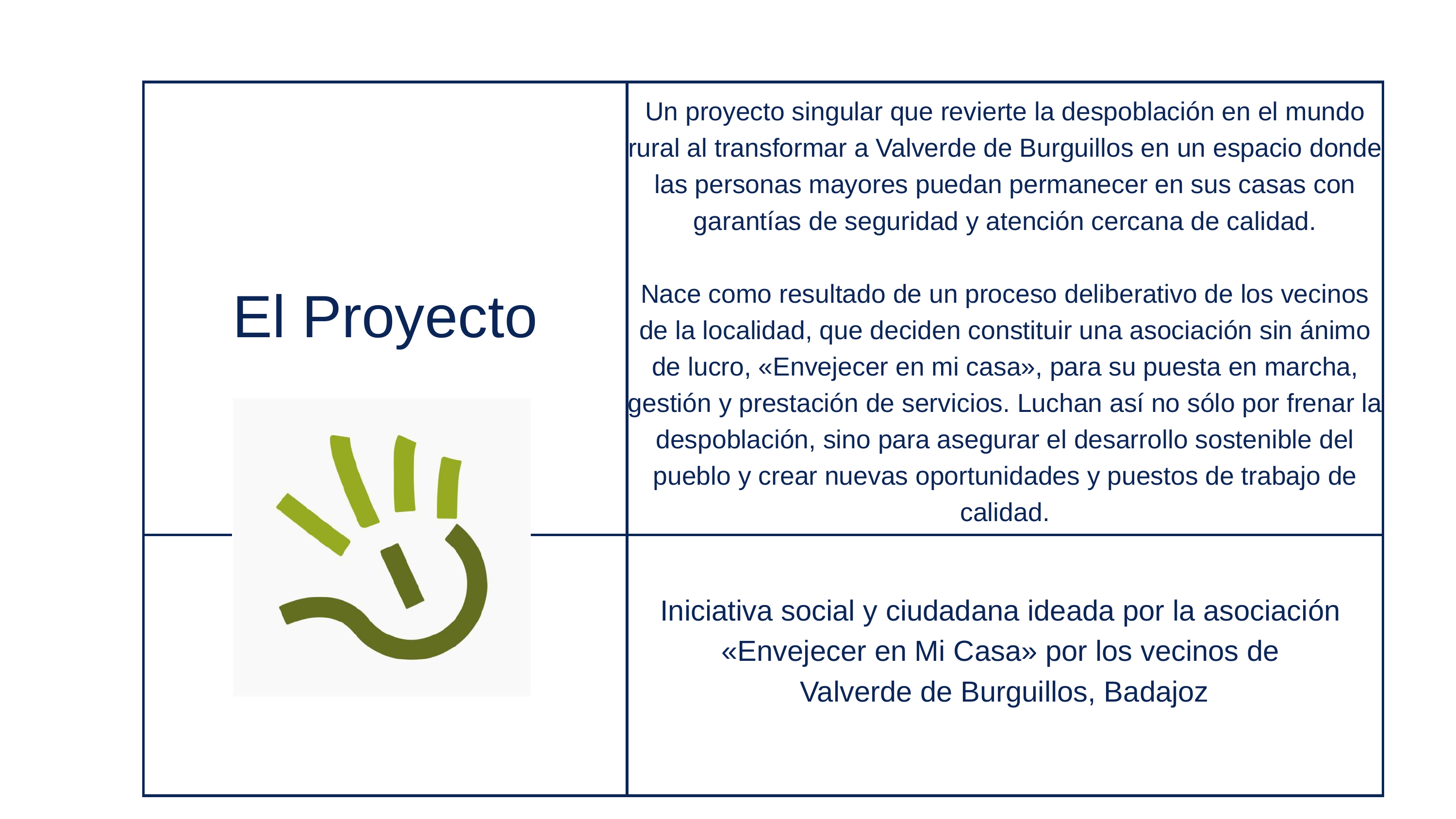

| El Proyecto | Un proyecto singular que revierte la despoblación en el mundo rural al transformar a Valverde de Burguillos en un espacio donde las personas mayores puedan permanecer en sus casas con garantías de seguridad y atención cercana de calidad. Nace como resultado de un proceso deliberativo de los vecinos de la localidad, que deciden constituir una asociación sin ánimo de lucro, «Envejecer en mi casa», para su puesta en marcha, gestión y prestación de servicios. Luchan así no sólo por frenar la despoblación, sino para asegurar el desarrollo sostenible del pueblo y crear nuevas oportunidades y puestos de trabajo de calidad. |
| --- | --- |
|  | Iniciativa social y ciudadana ideada por la asociación «Envejecer en Mi Casa» por los vecinos de Valverde de Burguillos, Badajoz |